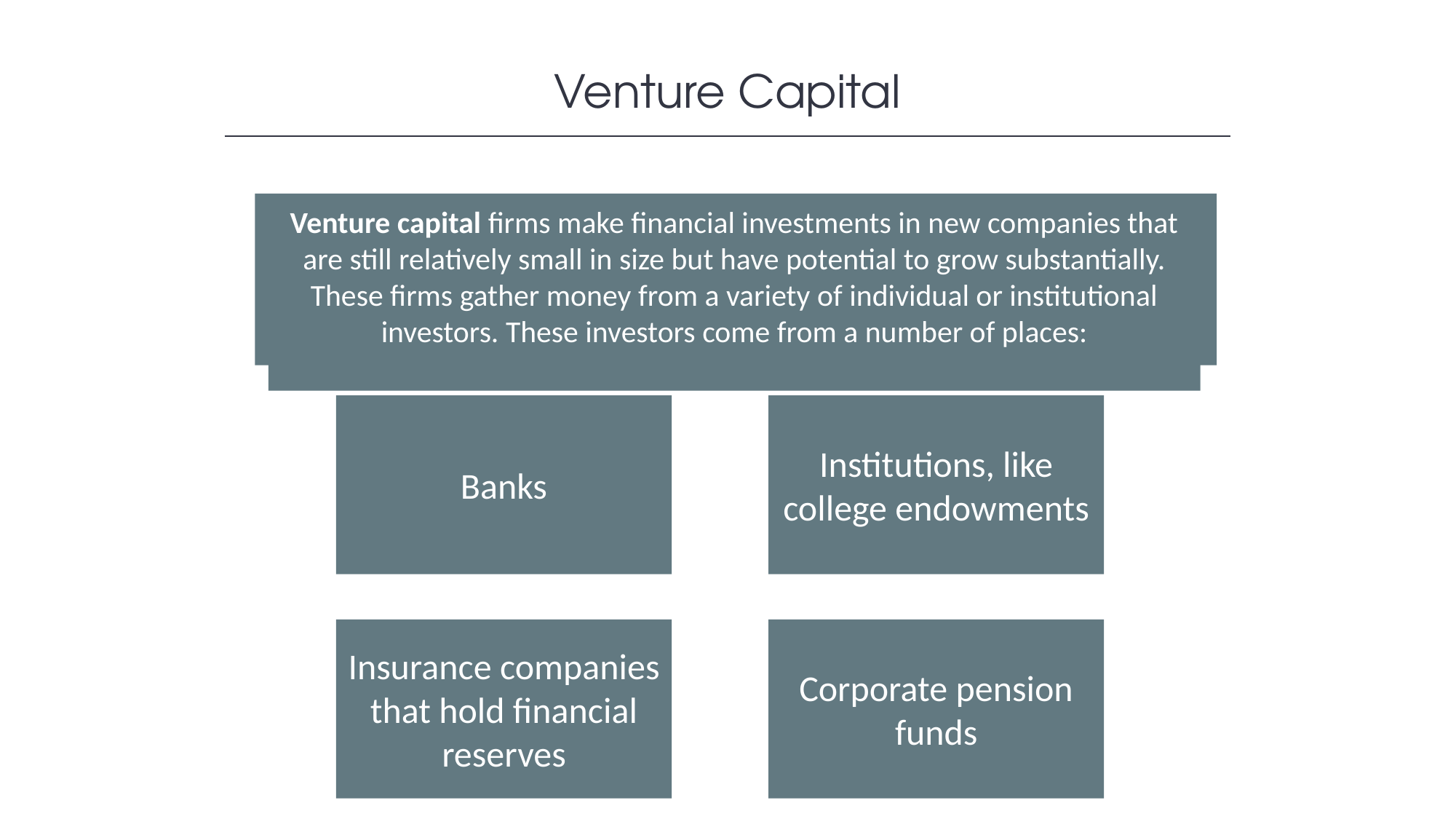

Venture Capital

Venture capital firms make financial investments in new companies that are still relatively small in size but have potential to grow substantially. These firms gather money from a variety of individual or institutional investors. These investors come from a number of places:

Banks
Institutions, like college endowments
Insurance companies that hold financial reserves
Corporate pension funds